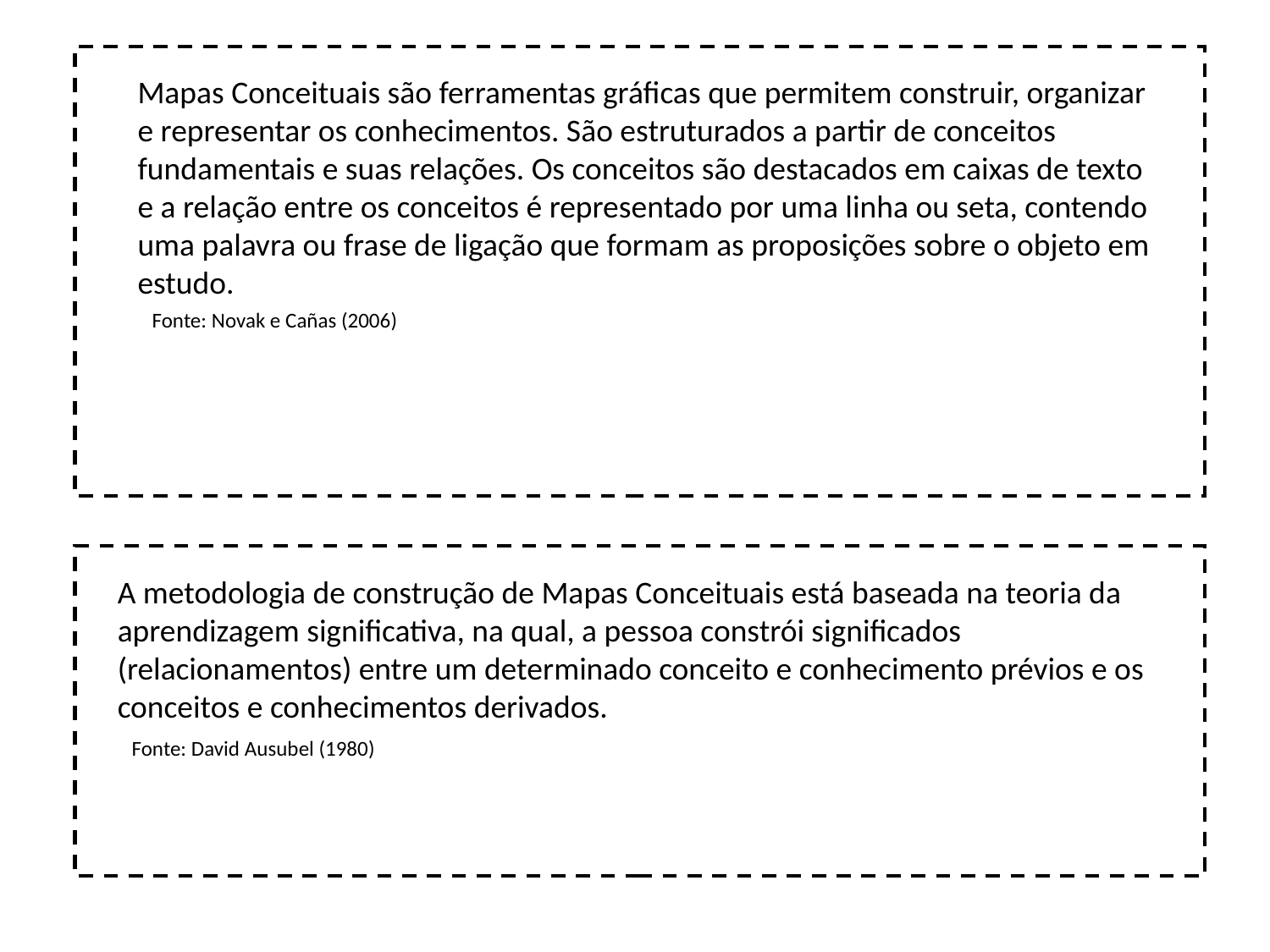

Mapas Conceituais são ferramentas gráficas que permitem construir, organizar e representar os conhecimentos. São estruturados a partir de conceitos fundamentais e suas relações. Os conceitos são destacados em caixas de texto e a relação entre os conceitos é representado por uma linha ou seta, contendo uma palavra ou frase de ligação que formam as proposições sobre o objeto em estudo.
   Fonte: Novak e Cañas (2006)

A metodologia de construção de Mapas Conceituais está baseada na teoria da aprendizagem significativa, na qual, a pessoa constrói significados (relacionamentos) entre um determinado conceito e conhecimento prévios e os conceitos e conhecimentos derivados.
  Fonte: David Ausubel (1980)